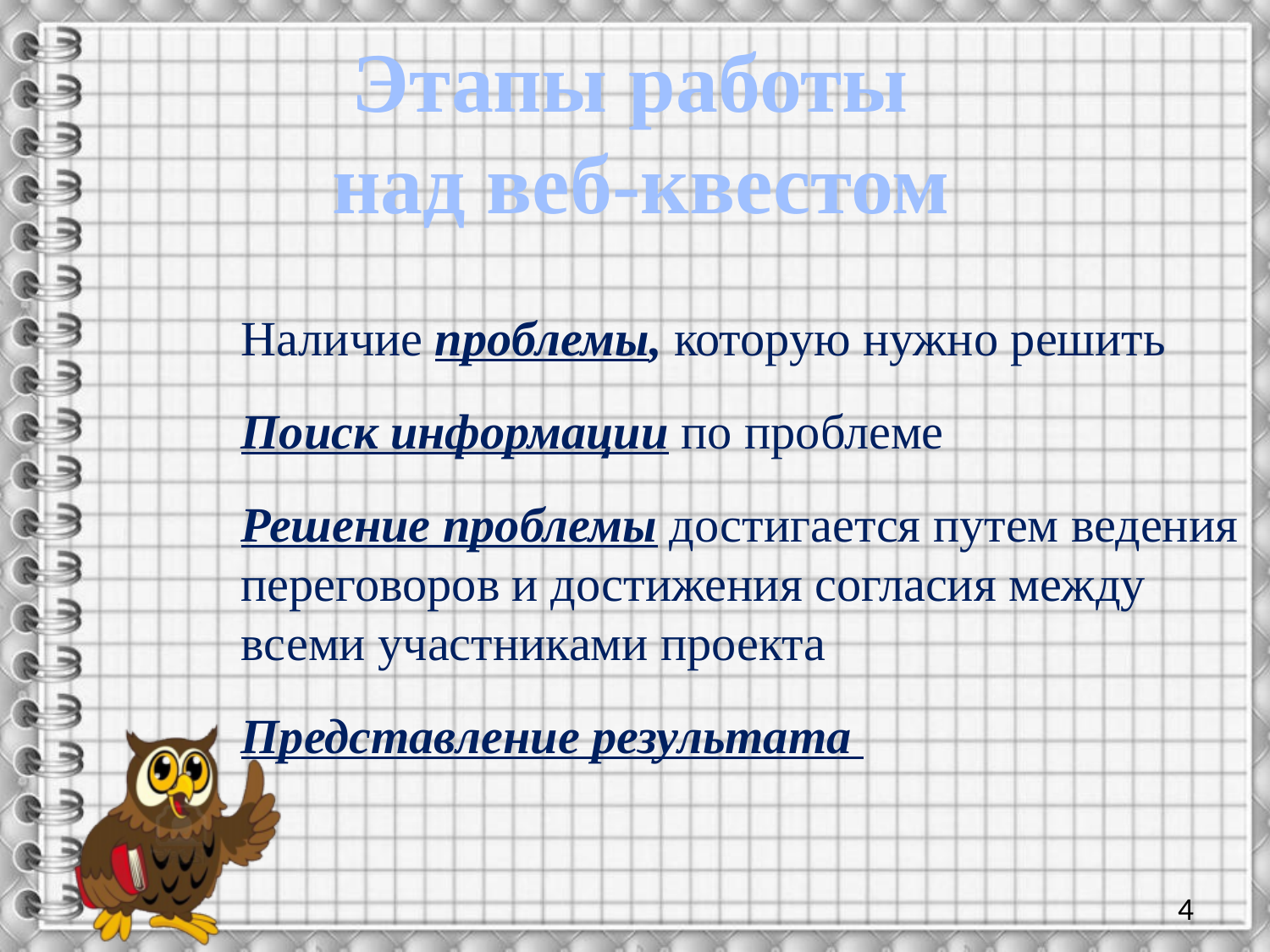

# Этапы работы над веб-квестом

Наличие проблемы, которую нужно решить

Поиск информации по проблеме

Решение проблемы достигается путем ведения переговоров и достижения согласия между
всеми участниками проекта

Представление результата

4